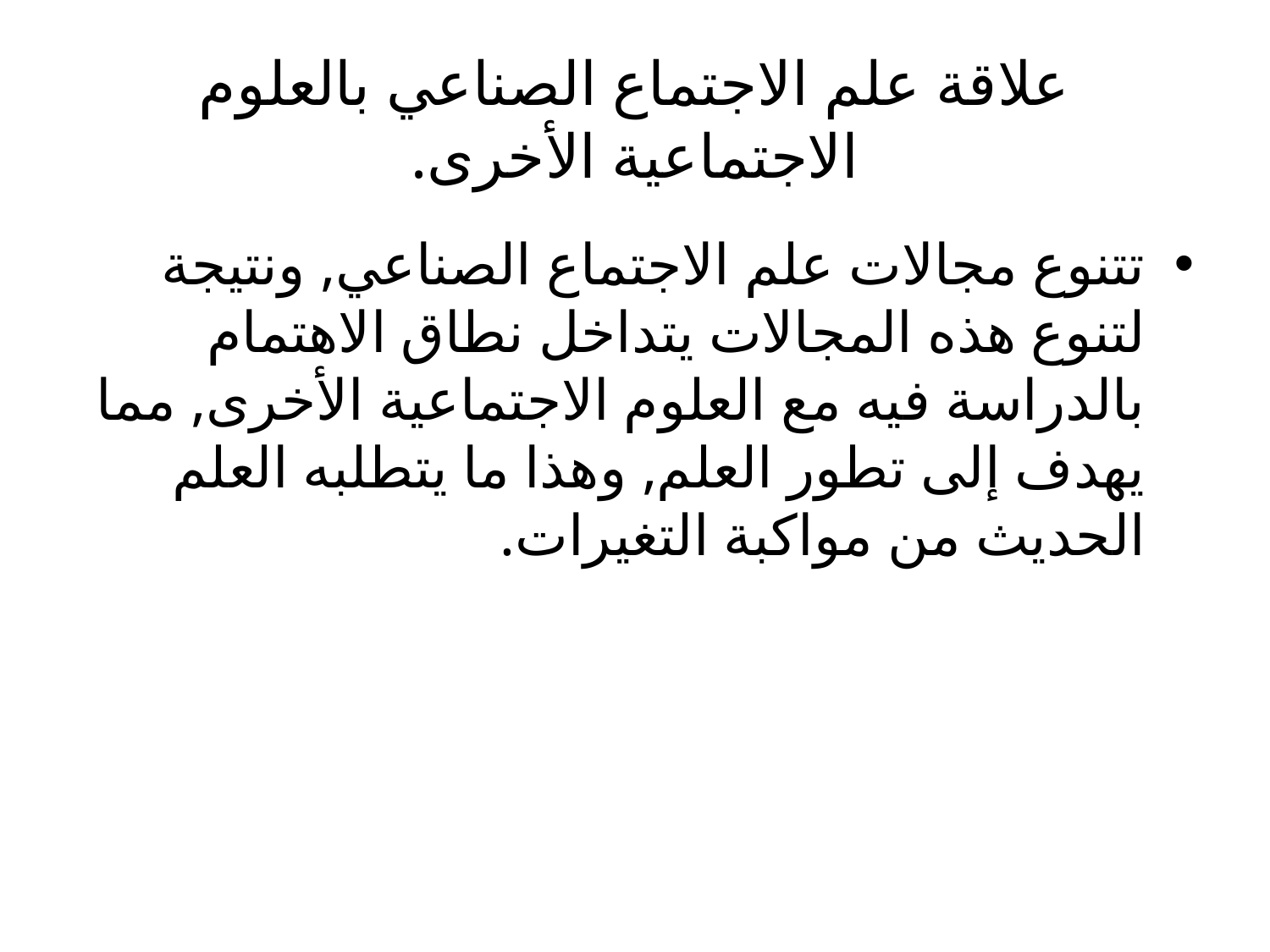

# علاقة علم الاجتماع الصناعي بالعلوم الاجتماعية الأخرى.
تتنوع مجالات علم الاجتماع الصناعي, ونتيجة لتنوع هذه المجالات يتداخل نطاق الاهتمام بالدراسة فيه مع العلوم الاجتماعية الأخرى, مما يهدف إلى تطور العلم, وهذا ما يتطلبه العلم الحديث من مواكبة التغيرات.